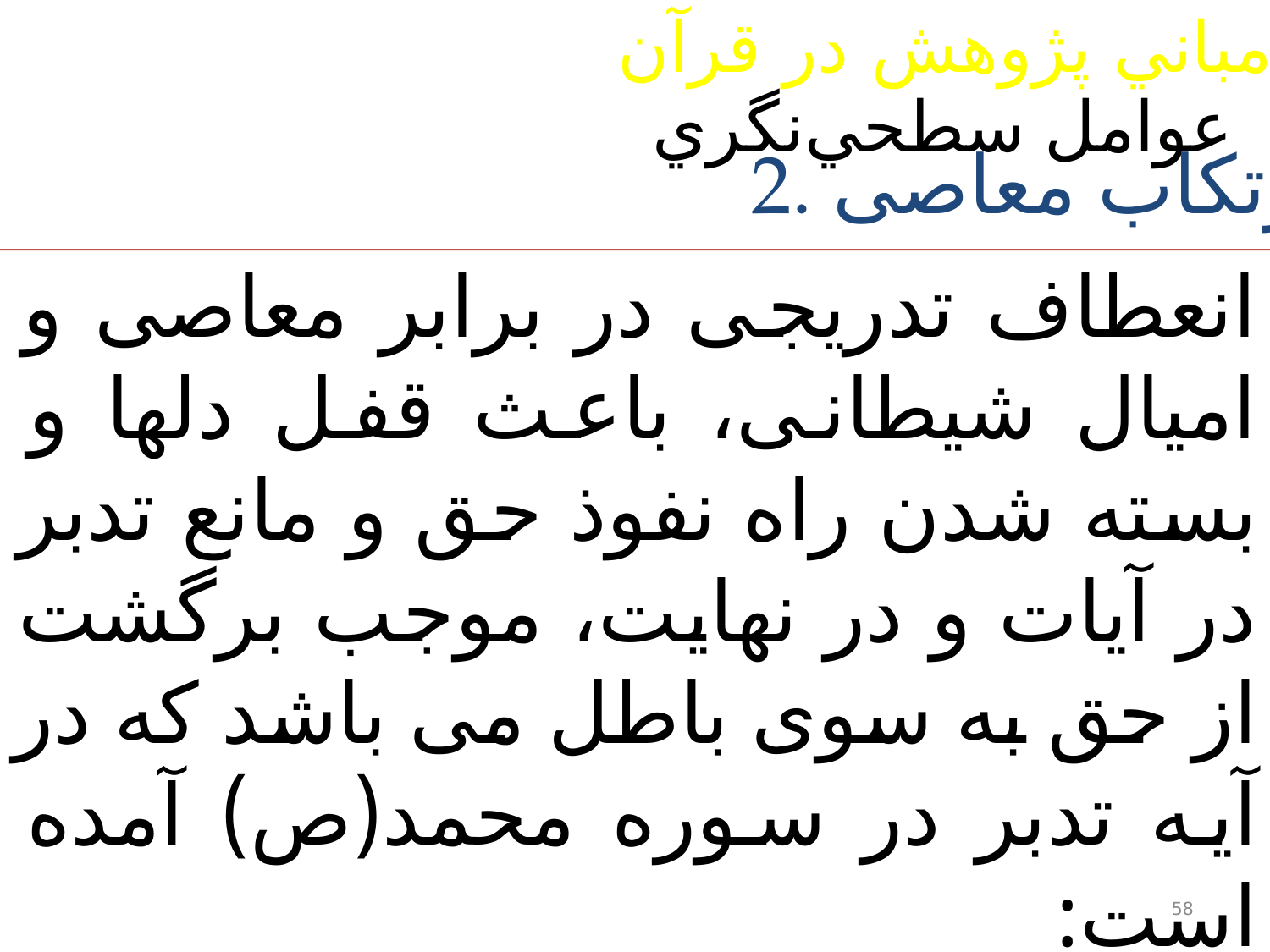

1-مباني پژوهش در قرآن
# عوامل سطحي‌نگري
2. ارتکاب معاصی
انعطاف تدریجی در برابر معاصی و امیال شیطانی، باعث قفل دلها و بسته شدن راه نفوذ حق و مانع تدبر در آیات و در نهایت، موجب برگشت از حق به سوی باطل می باشد که در آیه تدبر در سوره محمد(ص) آمده است:

58